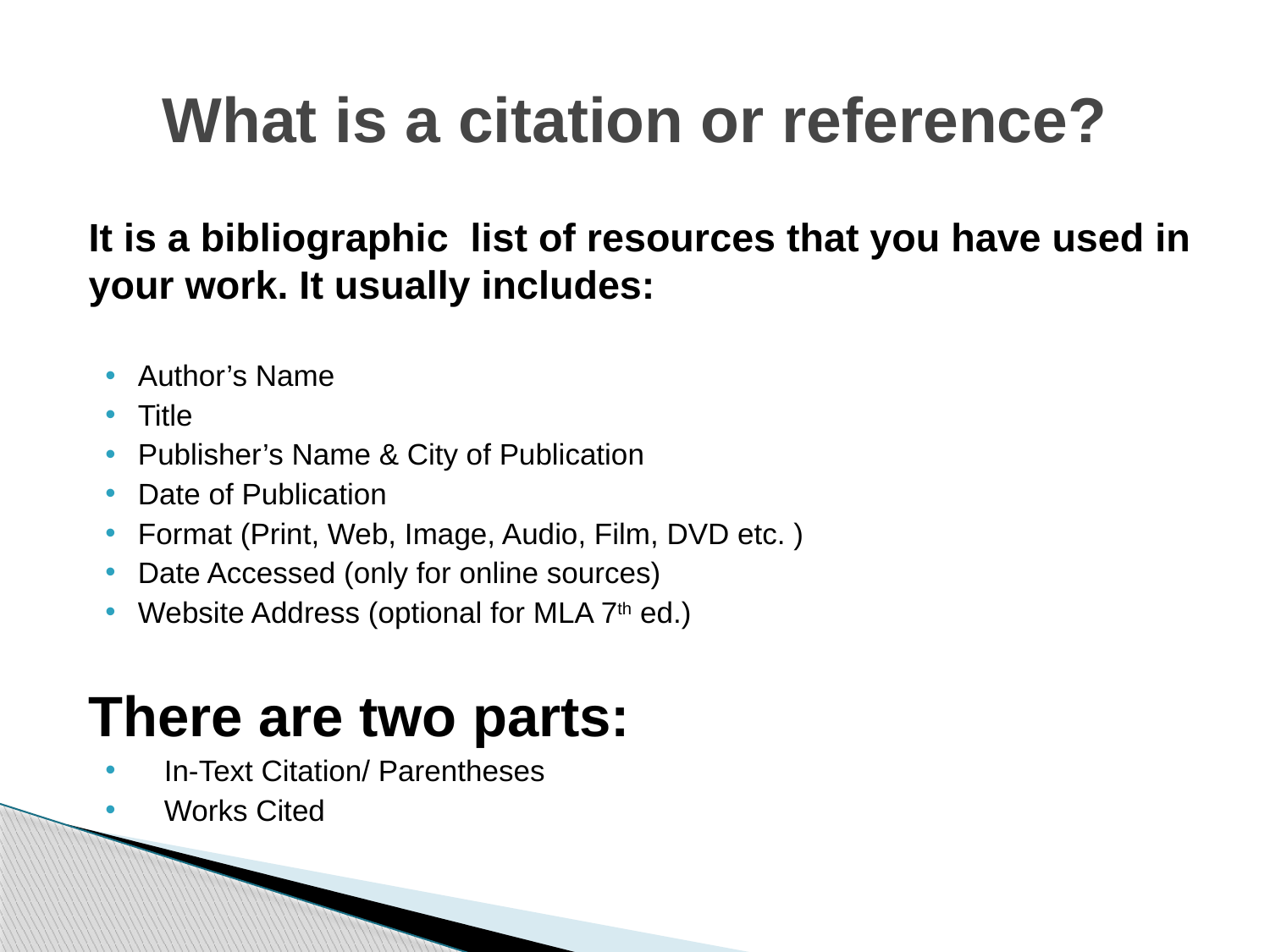

# What is a citation or reference?
It is a bibliographic  list of resources that you have used in your work. It usually includes:

Author’s Name
Title
Publisher’s Name & City of Publication
Date of Publication
Format (Print, Web, Image, Audio, Film, DVD etc. )
Date Accessed (only for online sources)
Website Address (optional for MLA 7th ed.)

There are two parts:
In-Text Citation/ Parentheses
Works Cited